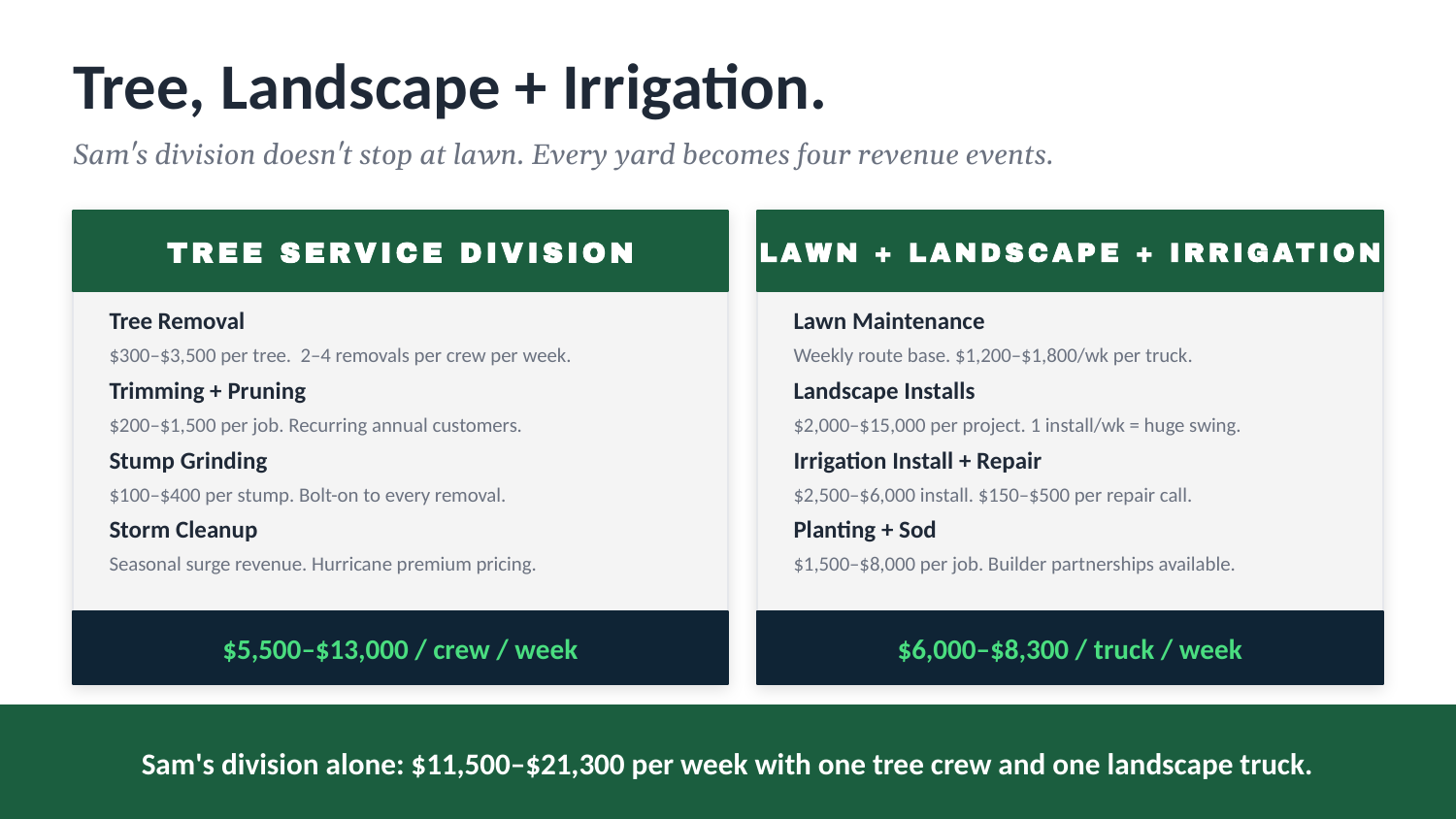

Tree, Landscape + Irrigation.
Sam's division doesn't stop at lawn. Every yard becomes four revenue events.

TREE SERVICE DIVISION

LAWN + LANDSCAPE + IRRIGATION
Tree Removal
$300–$3,500 per tree.  2–4 removals per crew per week.
Trimming + Pruning
$200–$1,500 per job. Recurring annual customers.
Stump Grinding
$100–$400 per stump. Bolt-on to every removal.
Storm Cleanup
Seasonal surge revenue. Hurricane premium pricing.
Lawn Maintenance
Weekly route base. $1,200–$1,800/wk per truck.
Landscape Installs
$2,000–$15,000 per project. 1 install/wk = huge swing.
Irrigation Install + Repair
$2,500–$6,000 install. $150–$500 per repair call.
Planting + Sod
$1,500–$8,000 per job. Builder partnerships available.

$5,500–$13,000 / crew / week

$6,000–$8,300 / truck / week

Sam's division alone: $11,500–$21,300 per week with one tree crew and one landscape truck.